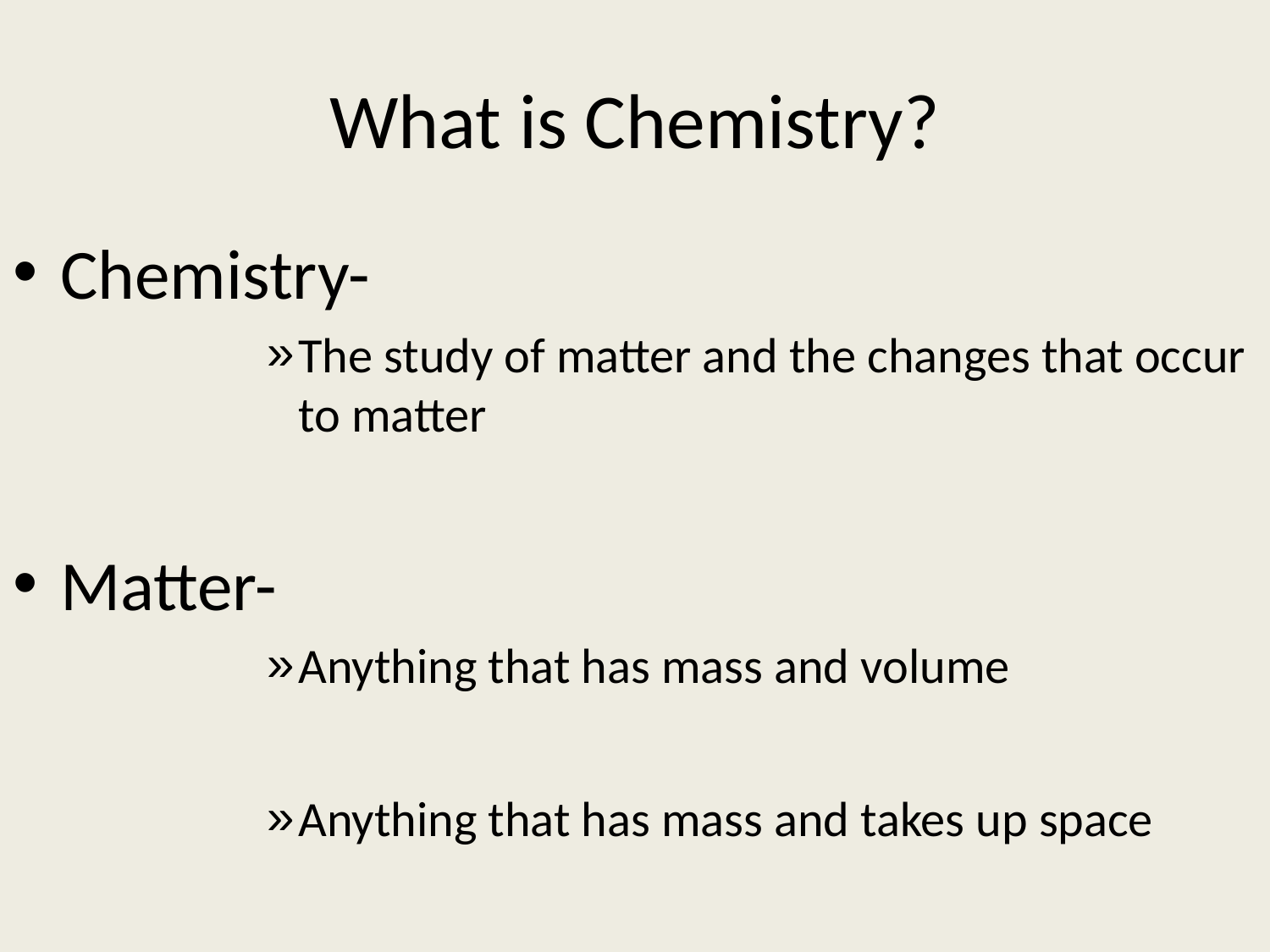

# What is Chemistry?
Chemistry-
The study of matter and the changes that occur to matter

Matter-
Anything that has mass and volume

Anything that has mass and takes up space